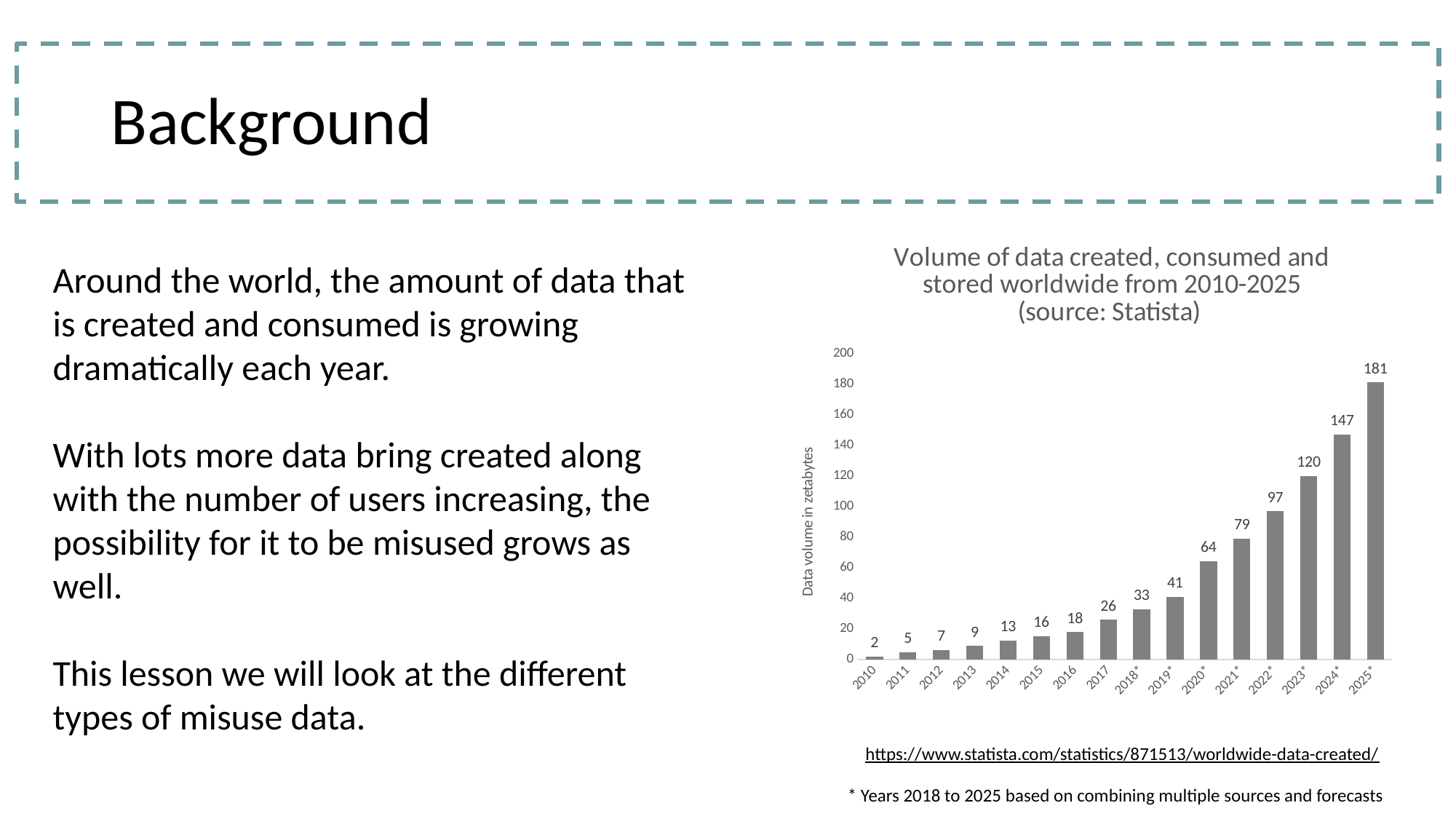

# Background

### Chart: Volume of data created, consumed and stored worldwide from 2010-2025
(source: Statista)

| Category | amount |
|---|---|
| 2010 | 2.0 |
| 2011 | 5.0 |
| 2012 | 6.5 |
| 2013 | 9.0 |
| 2014 | 12.5 |
| 2015 | 15.5 |
| 2016 | 18.0 |
| 2017 | 26.0 |
| 2018* | 33.0 |
| 2019* | 41.0 |
| 2020* | 64.2 |
| 2021* | 79.0 |
| 2022* | 97.0 |
| 2023* | 120.0 |
| 2024* | 147.0 |
| 2025* | 181.0 |
Around the world, the amount of data that is created and consumed is growing dramatically each year.

With lots more data bring created along with the number of users increasing, the possibility for it to be misused grows as well.

This lesson we will look at the different types of misuse data.
https://www.statista.com/statistics/871513/worldwide-data-created/
* Years 2018 to 2025 based on combining multiple sources and forecasts